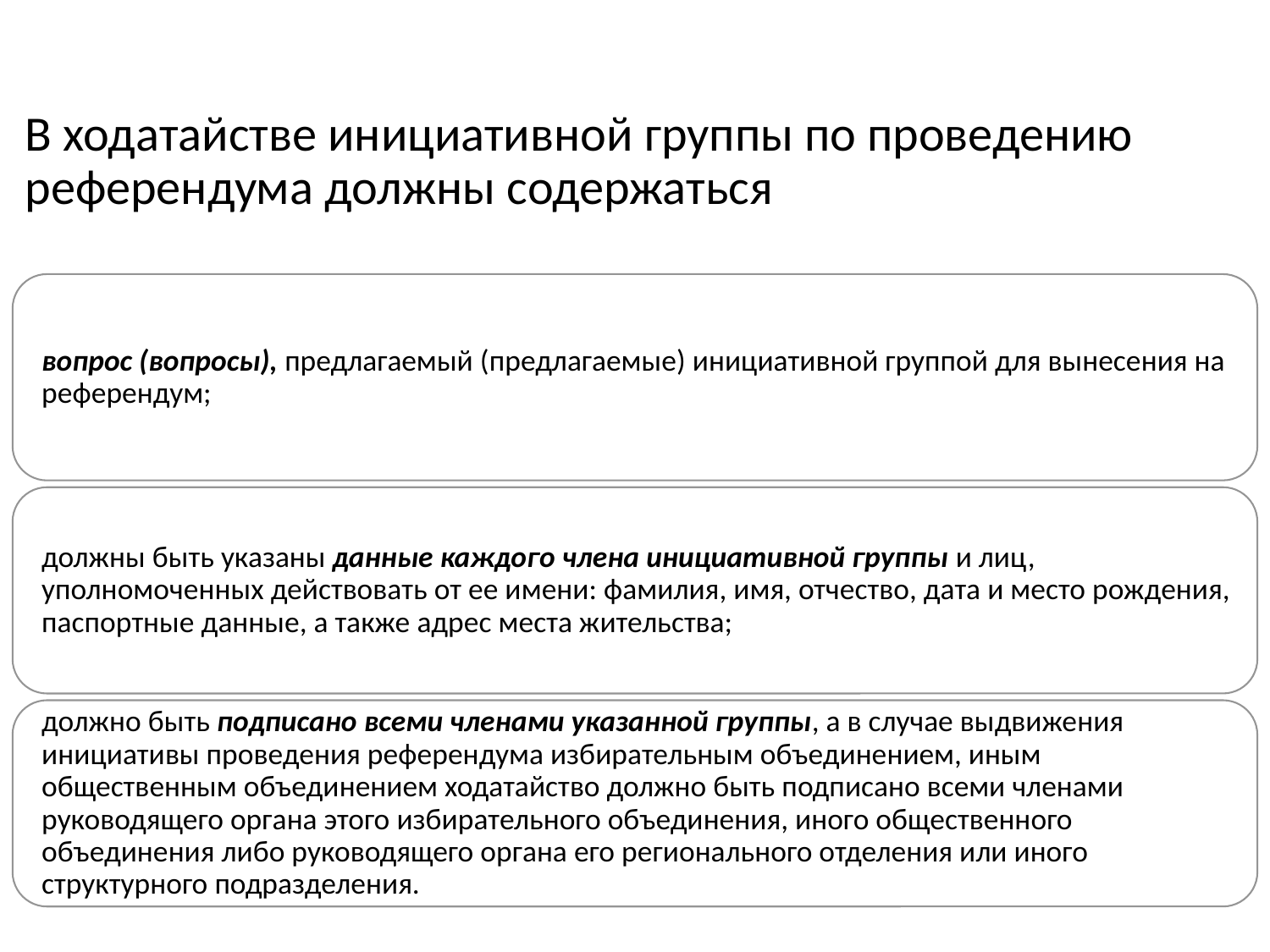

# В ходатайстве инициативной группы по проведению референдума должны содержаться
вопрос (вопросы), предлагаемый (предлагаемые) инициативной группой для вынесения на референдум;
должны быть указаны данные каждого члена инициативной группы и лиц, уполномоченных действовать от ее имени: фамилия, имя, отчество, дата и место рождения, паспортные данные, а также адрес места жительства;
должно быть подписано всеми членами указанной группы, а в случае выдвижения инициативы проведения референдума избирательным объединением, иным общественным объединением ходатайство должно быть подписано всеми членами руководящего органа этого избирательного объединения, иного общественного объединения либо руководящего органа его регионального отделения или иного структурного подразделения.